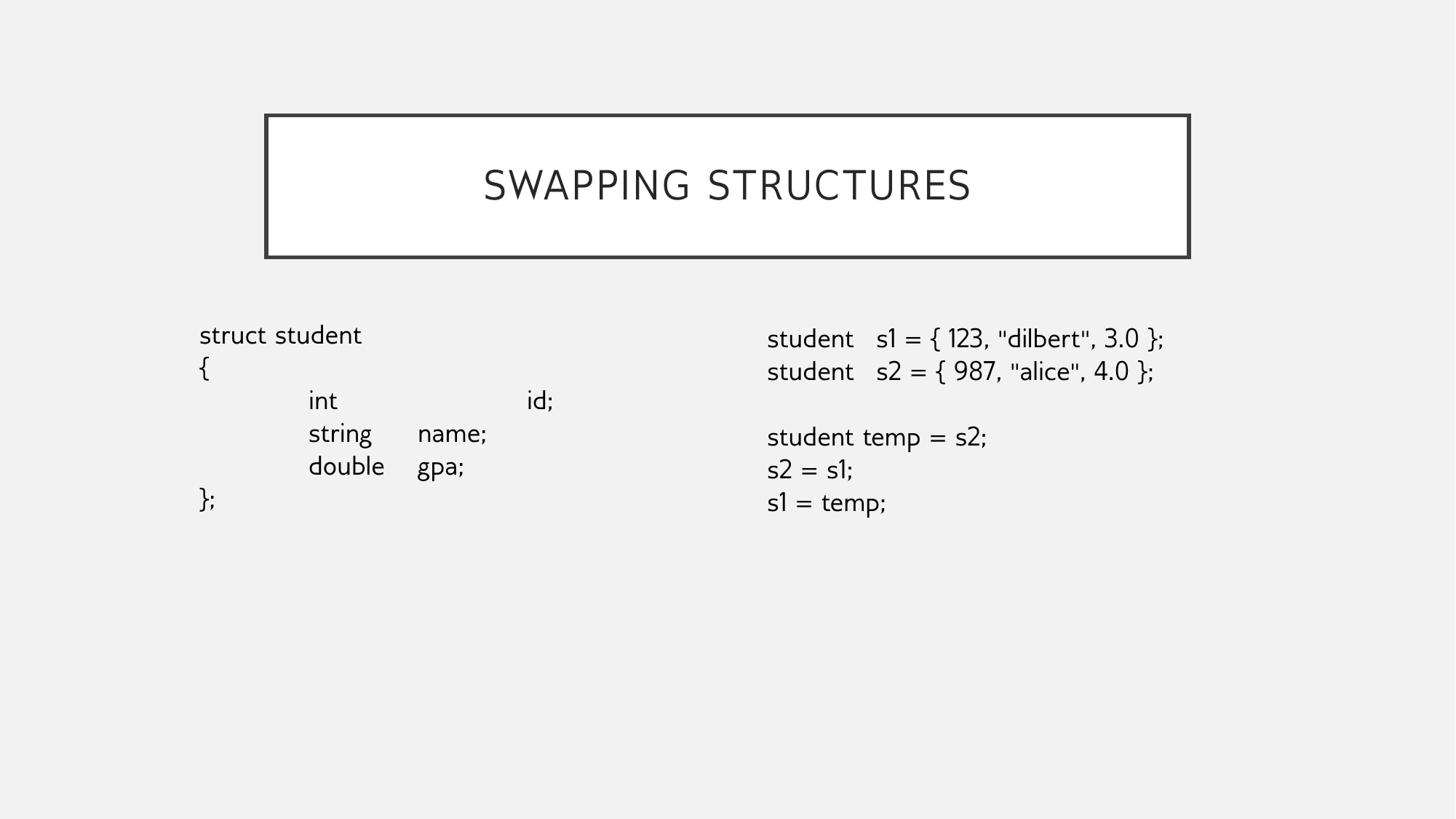

# Swapping Structures
struct student
{
	int		id;
	string	name;
	double	gpa;
};
student	s1 = { 123, "dilbert", 3.0 };
student	s2 = { 987, "alice", 4.0 };

student temp = s2;
s2 = s1;
s1 = temp;